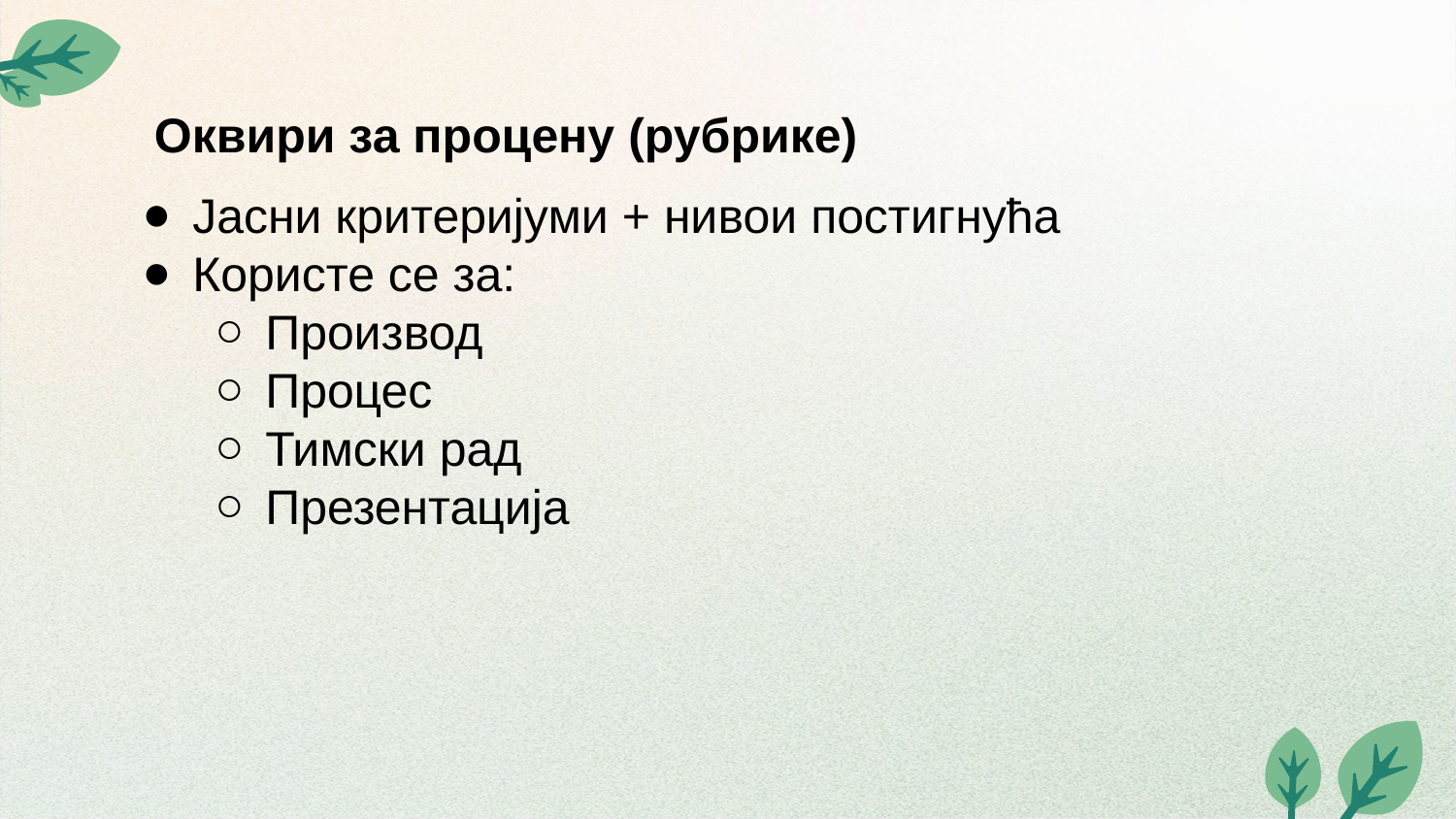

Оквири за процену (рубрике)
Јасни критеријуми + нивои постигнућа
Користе се за:
Производ
Процес
Тимски рад
Презентација